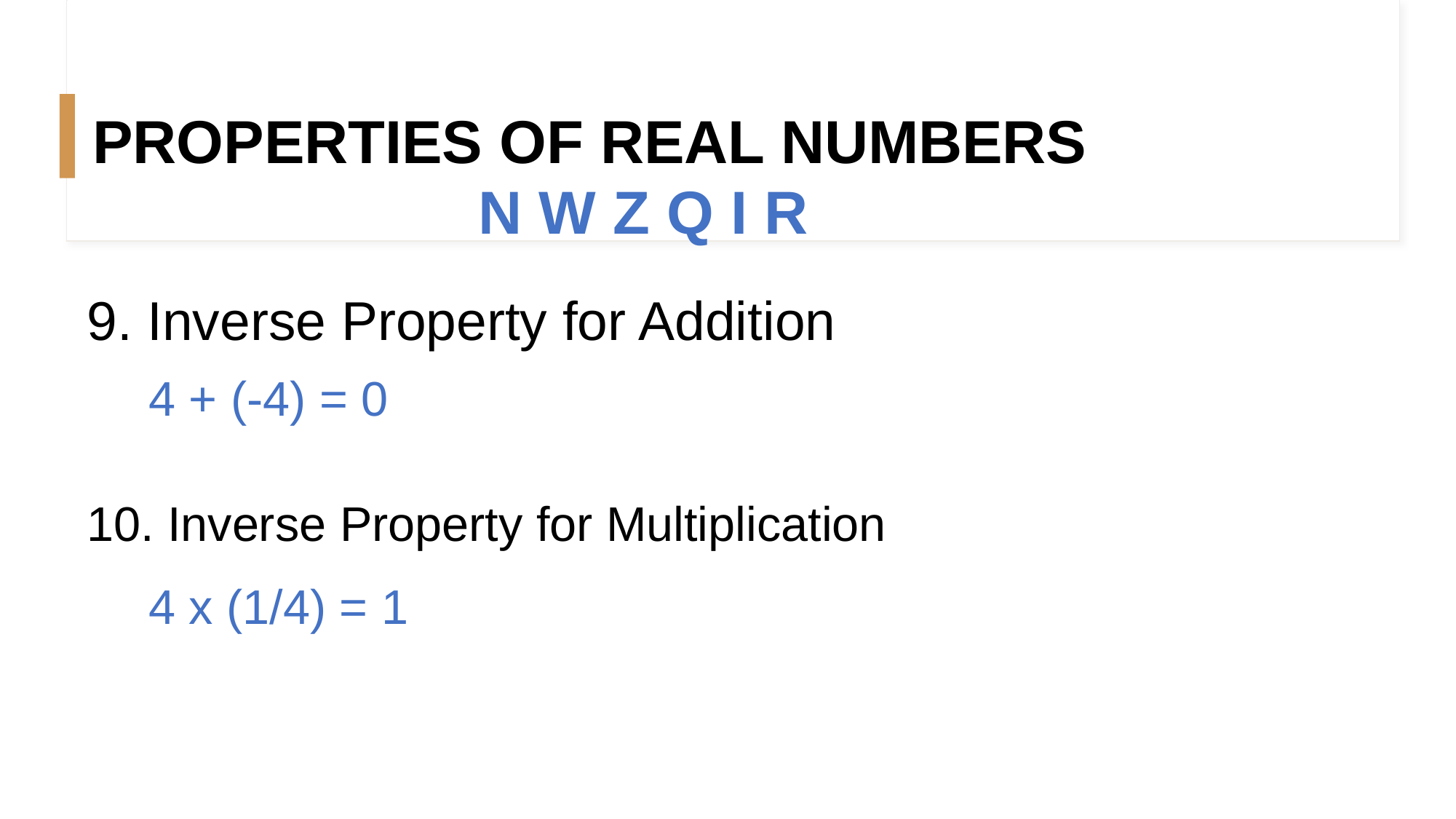

PROPERTIES OF REAL NUMBERS
N W Z Q I R
#
9. Inverse Property for Addition

10. Inverse Property for Multiplication

4 + (-4) = 0

4 x (1/4) = 1